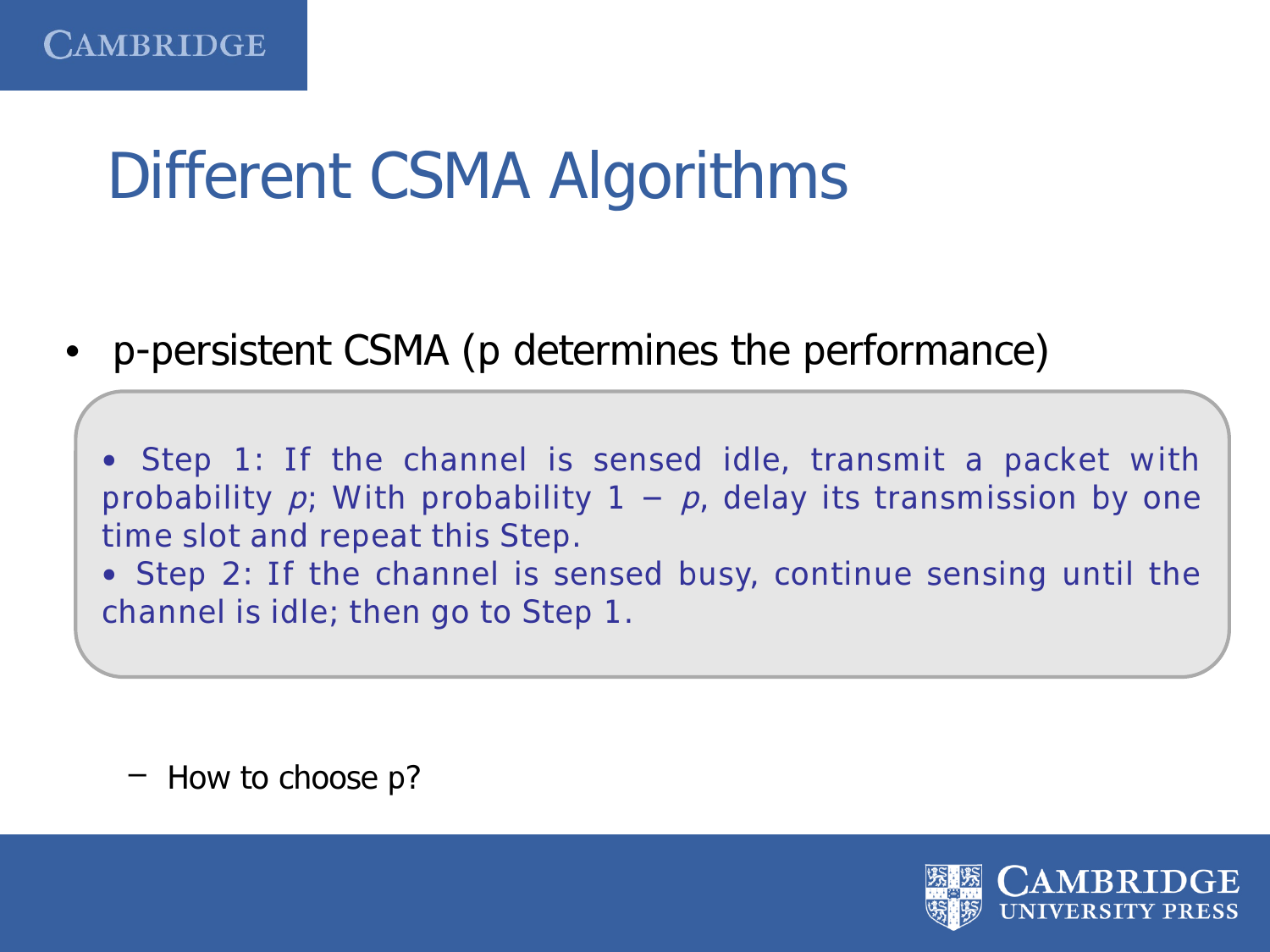

# Different CSMA Algorithms
p-persistent CSMA (p determines the performance)

How to choose p?
• Step 1: If the channel is sensed idle, transmit a packet with probability p; With probability 1 − p, delay its transmission by one time slot and repeat this Step.
• Step 2: If the channel is sensed busy, continue sensing until the channel is idle; then go to Step 1.